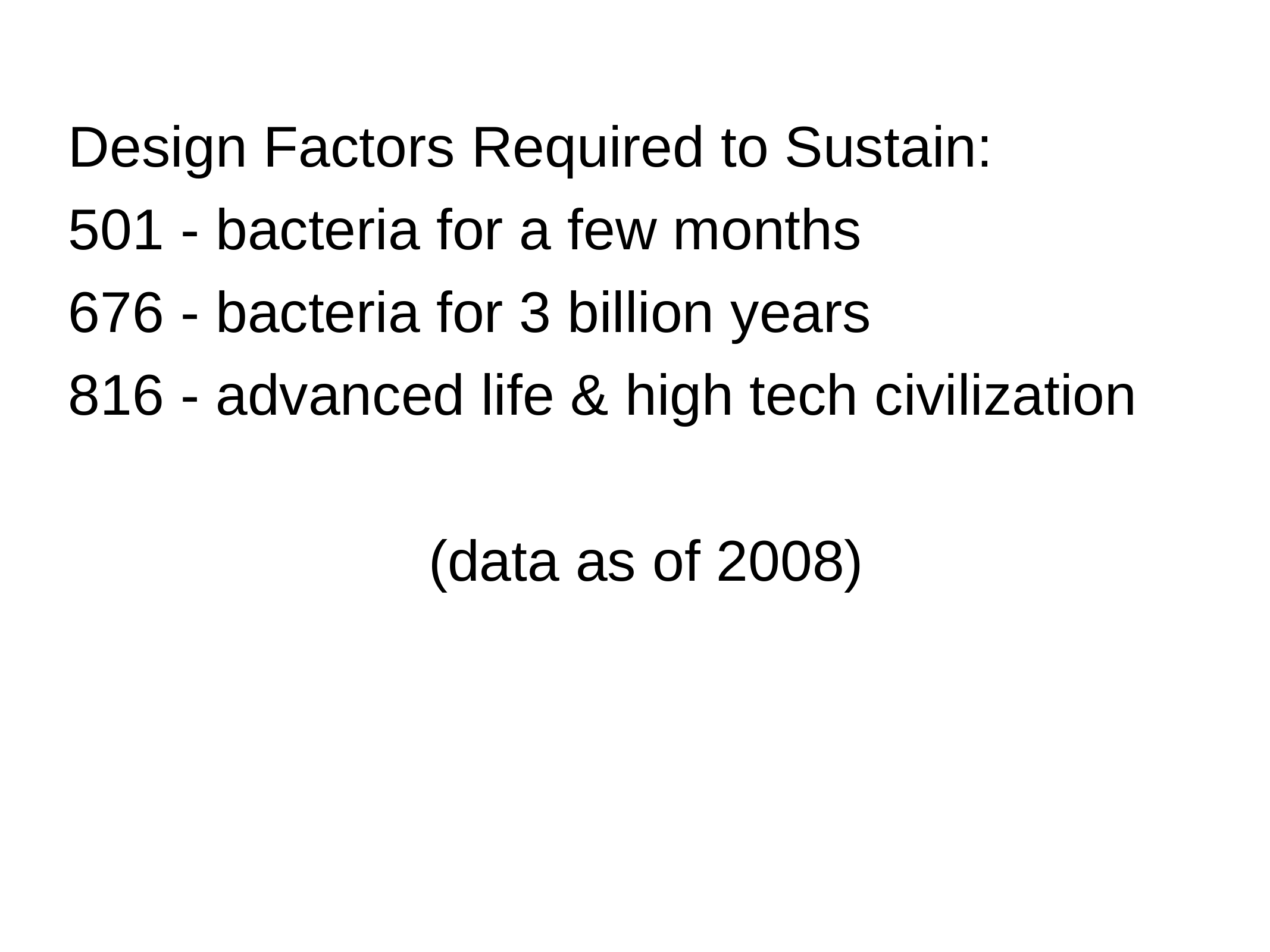

# Design Factors Required to Sustain:
501 - bacteria for a few months
676 - bacteria for 3 billion years
816 - advanced life & high tech civilization

(data as of 2008)